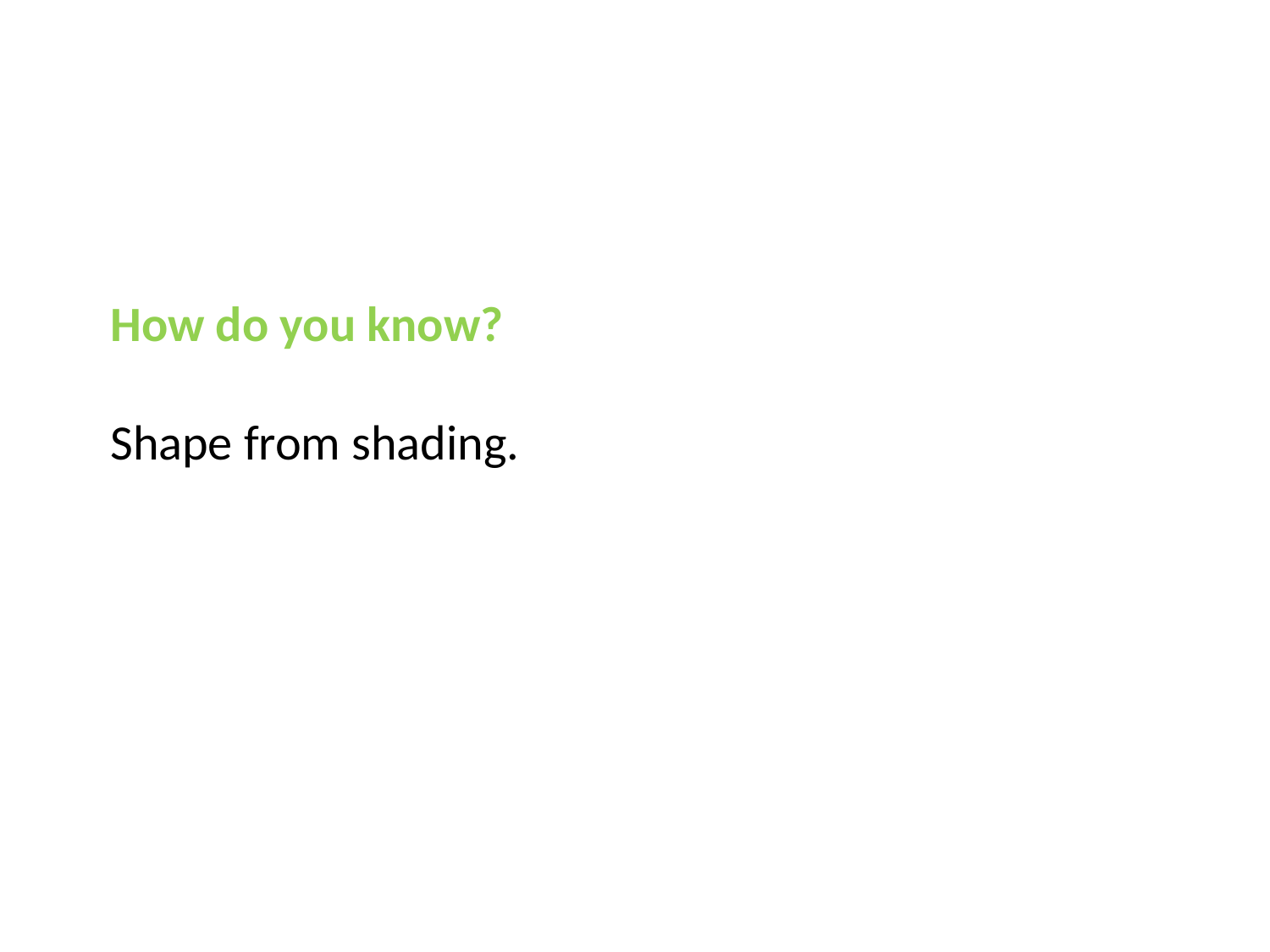

How do you know?

Shape from shading.